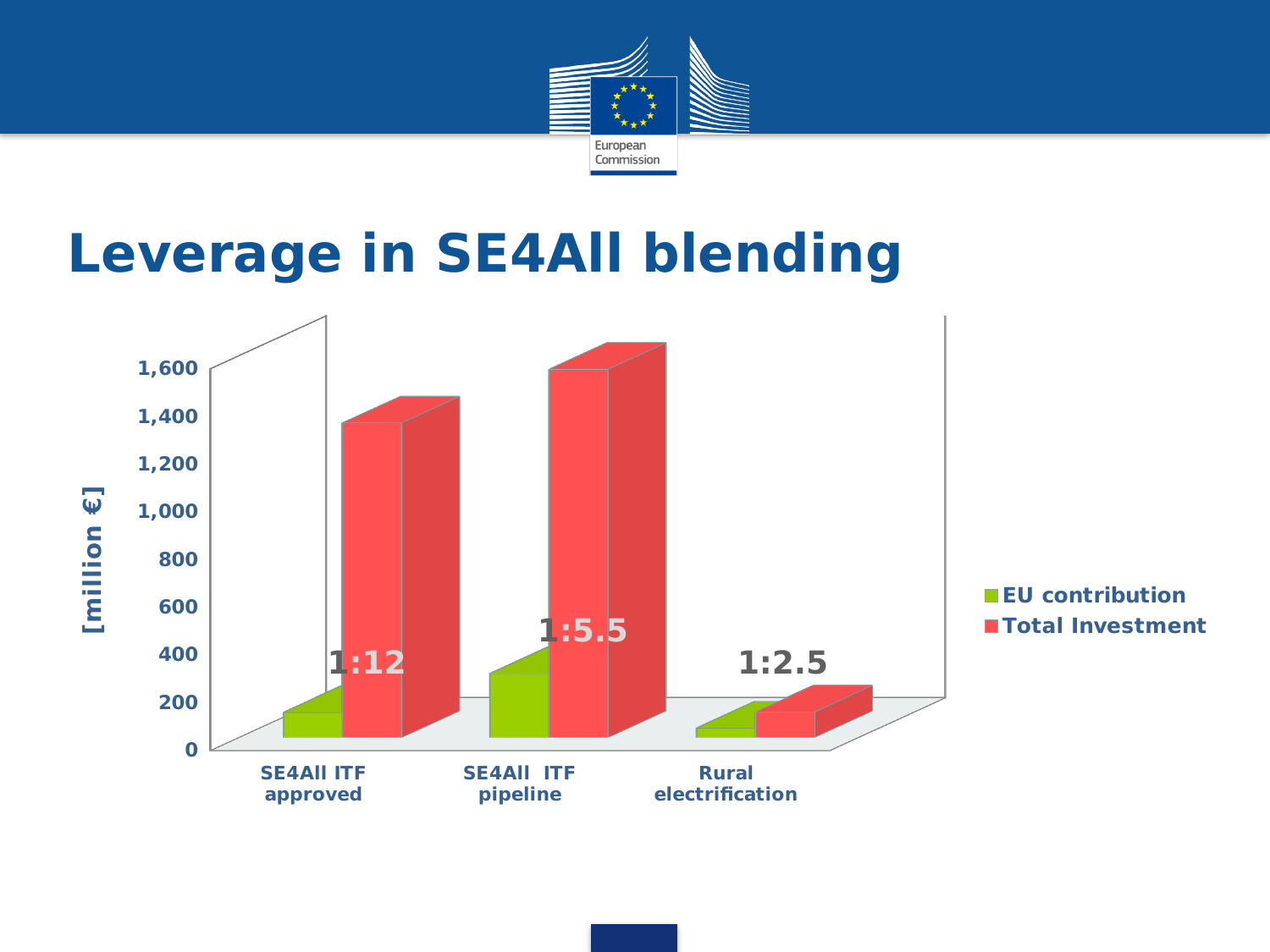

# Leverage in SE4All blending

[unsupported chart]

1:5.5
1:12
1:2.5